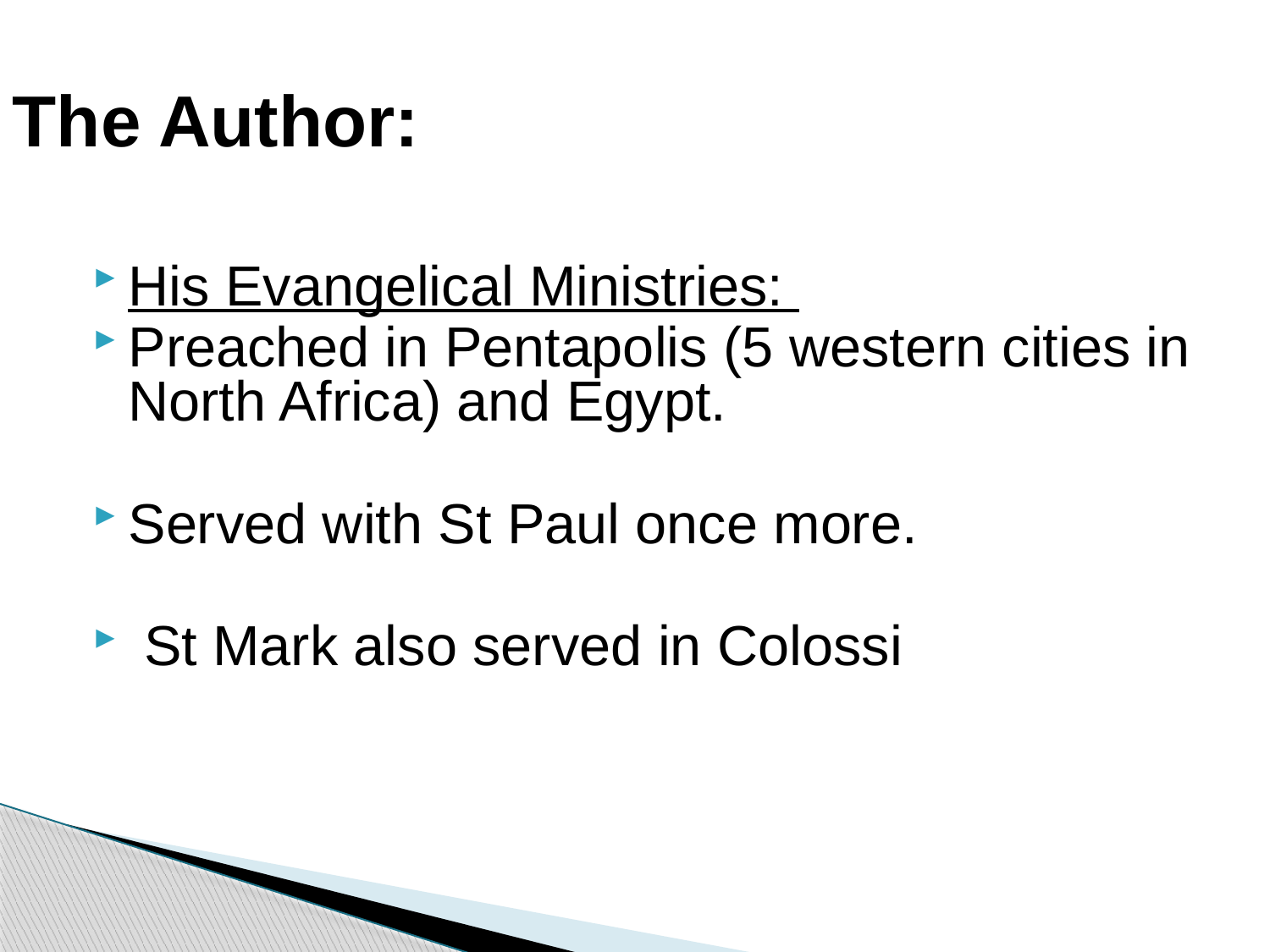

# The Author:
His Evangelical Ministries:
Preached in Pentapolis (5 western cities in North Africa) and Egypt.

Served with St Paul once more.

 St Mark also served in Colossi